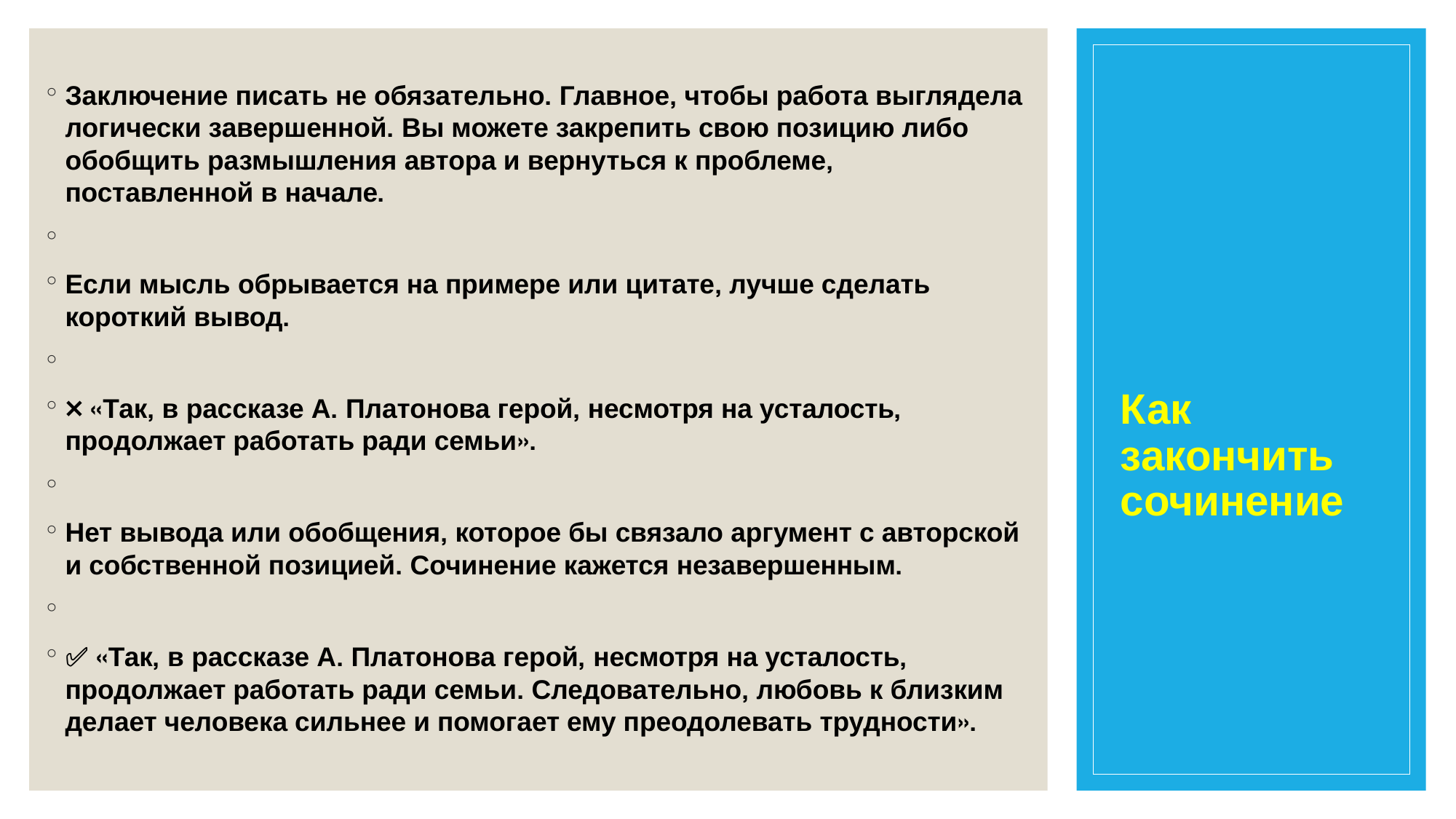

# Как закончить сочинение
Заключение писать не обязательно. Главное, чтобы работа выглядела логически завершенной. Вы можете закрепить свою позицию либо обобщить размышления автора и вернуться к проблеме, поставленной в начале.

Если мысль обрывается на примере или цитате, лучше сделать короткий вывод.

❌ «Так, в рассказе А. Платонова герой, несмотря на усталость, продолжает работать ради семьи».

Нет вывода или обобщения, которое бы связало аргумент с авторской и собственной позицией. Сочинение кажется незавершенным.

✅ «Так, в рассказе А. Платонова герой, несмотря на усталость, продолжает работать ради семьи. Следовательно, любовь к близким делает человека сильнее и помогает ему преодолевать трудности».